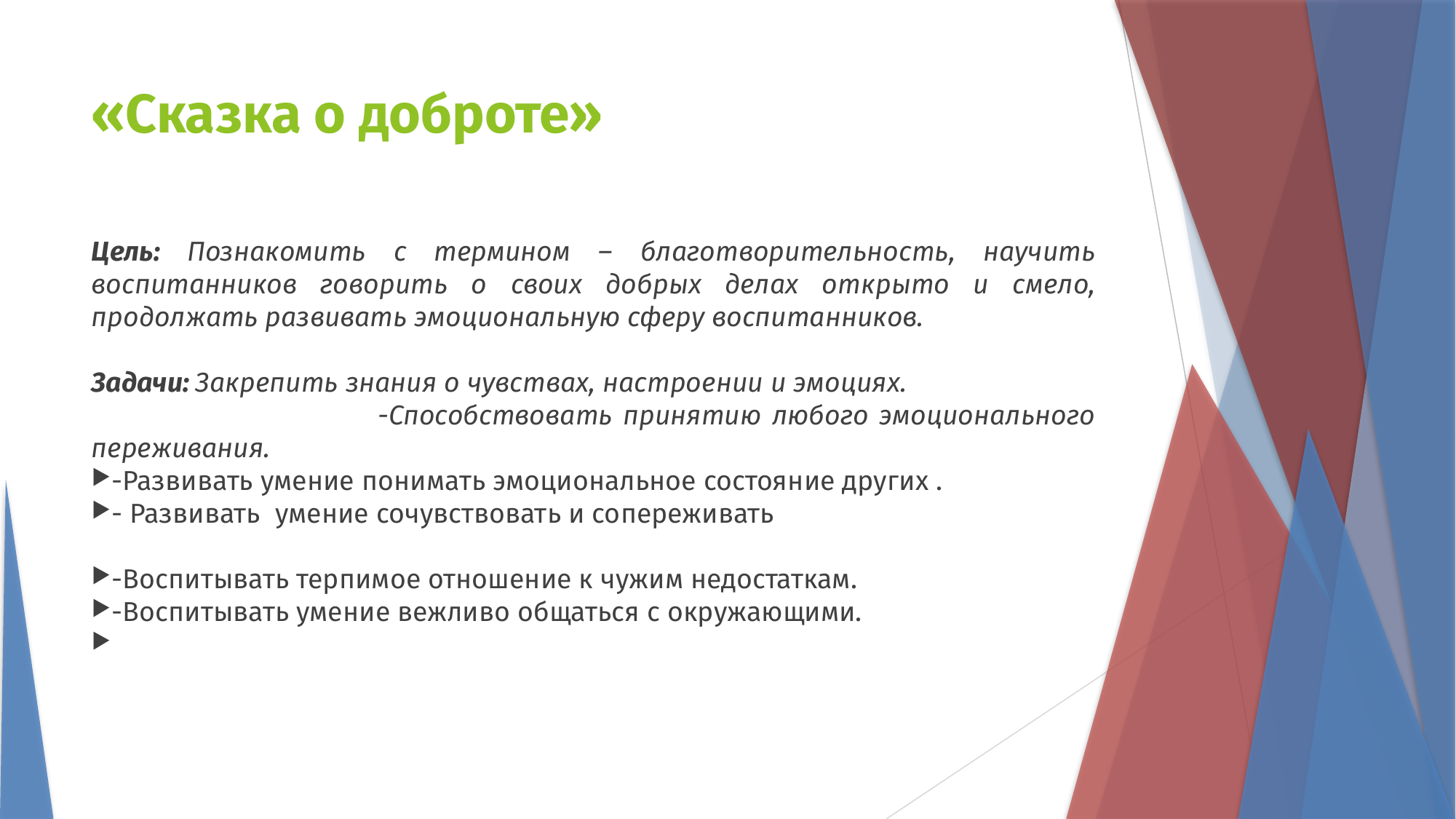

«Сказка о доброте»

Цель: Познакомить с термином – благотворительность, научить воспитанников говорить о своих добрых делах открыто и смело, продолжать развивать эмоциональную сферу воспитанников.

Задачи: Закрепить знания о чувствах, настроении и эмоциях.                                                      -Способствовать принятию любого эмоционального переживания.
-Развивать умение понимать эмоциональное состояние других .
- Развивать  умение сочувствовать и сопереживать
-Воспитывать терпимое отношение к чужим недостаткам.
-Воспитывать умение вежливо общаться с окружающими.